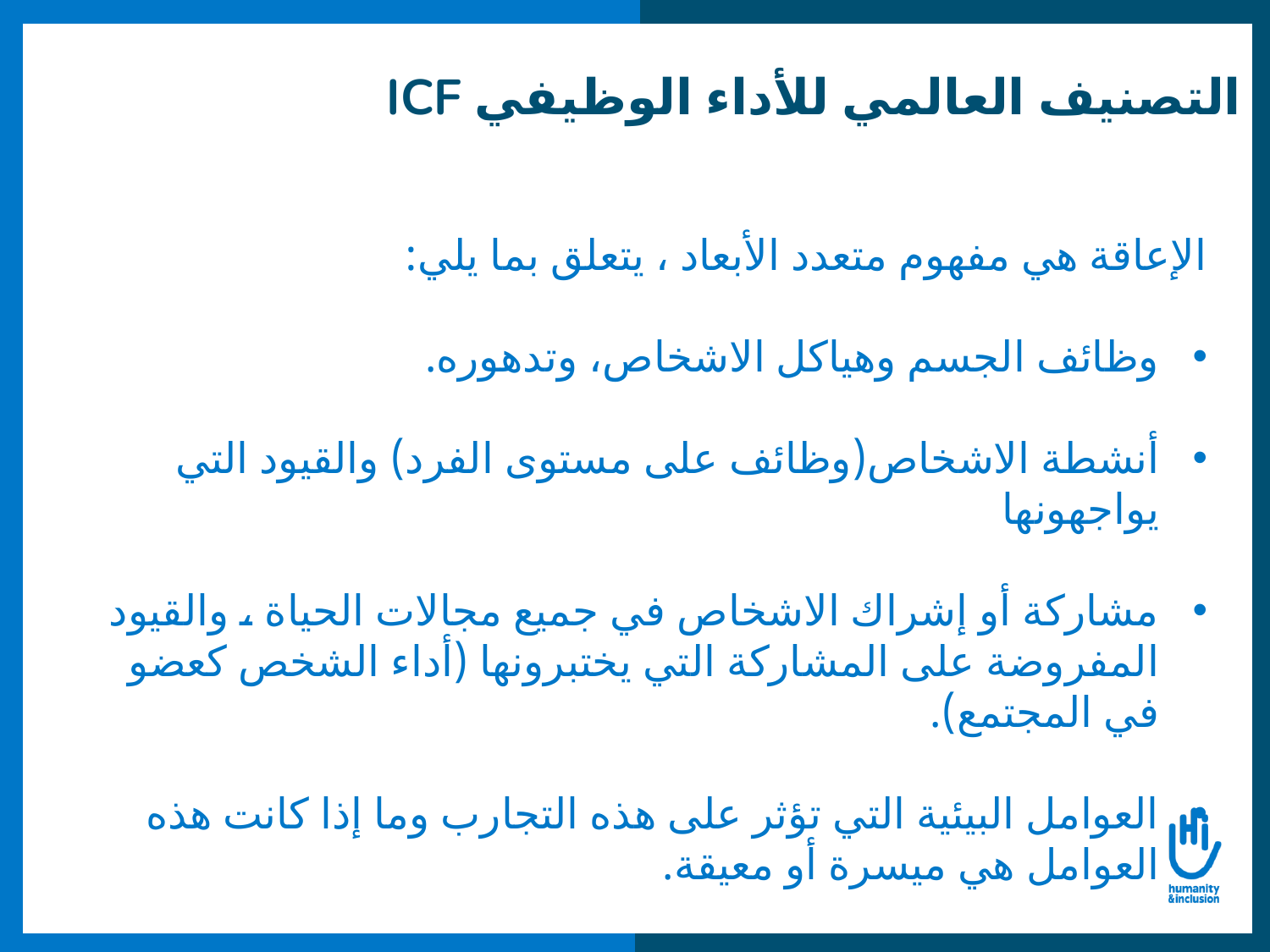

# التصنيف العالمي للأداء الوظيفي ICF
الإعاقة هي مفهوم متعدد الأبعاد ، يتعلق بما يلي:

وظائف الجسم وهياكل الاشخاص، وتدهوره.

أنشطة الاشخاص(وظائف على مستوى الفرد) والقيود التي يواجهونها

مشاركة أو إشراك الاشخاص في جميع مجالات الحياة ، والقيود المفروضة على المشاركة التي يختبرونها (أداء الشخص كعضو في المجتمع).

العوامل البيئية التي تؤثر على هذه التجارب وما إذا كانت هذه العوامل هي ميسرة أو معيقة.